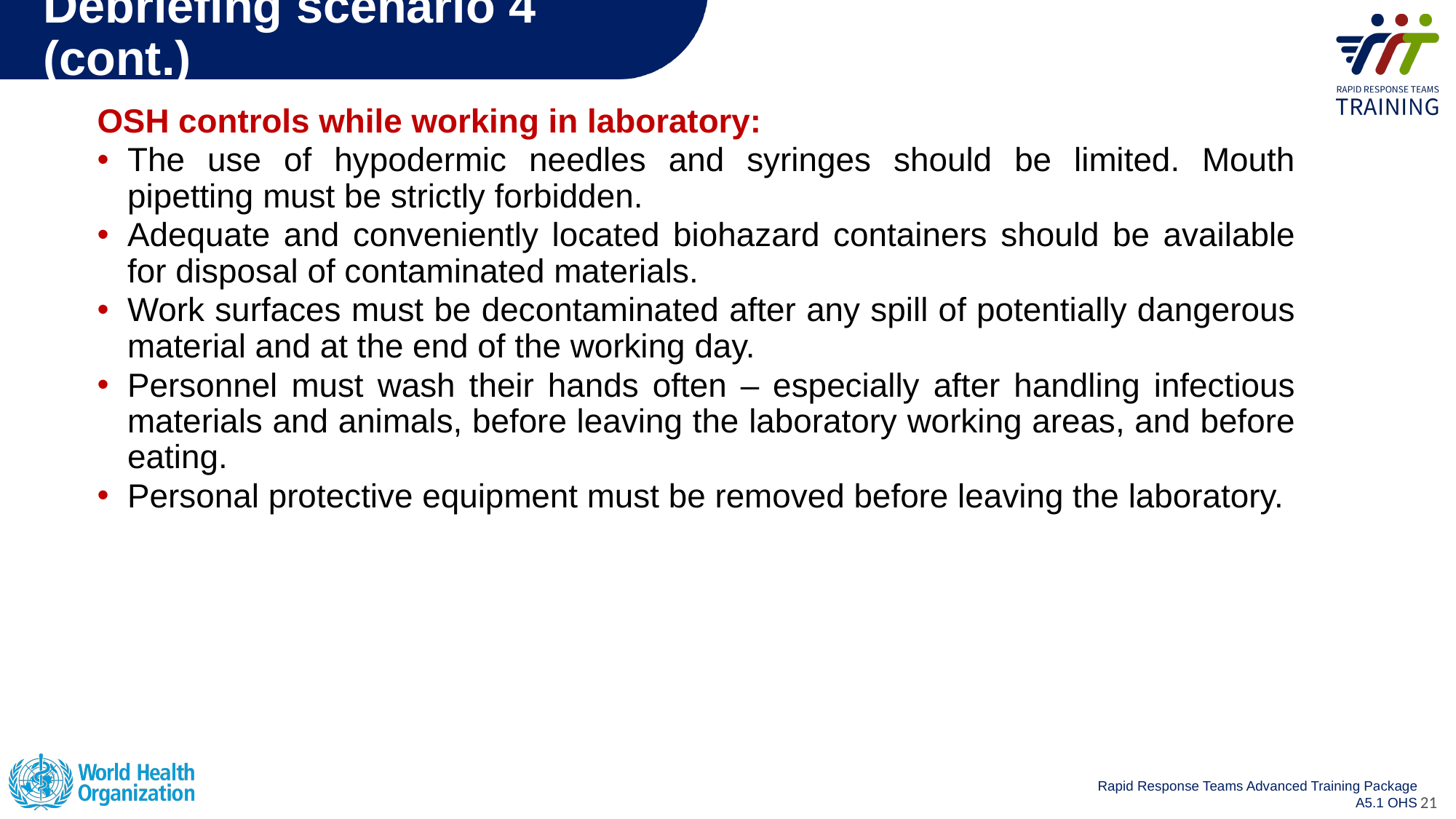

# Debriefing scenario 4 (cont.)
OSH controls while working in laboratory:
The use of hypodermic needles and syringes should be limited. Mouth pipetting must be strictly forbidden.
Adequate and conveniently located biohazard containers should be available for disposal of contaminated materials.
Work surfaces must be decontaminated after any spill of potentially dangerous material and at the end of the working day.
Personnel must wash their hands often – especially after handling infectious materials and animals, before leaving the laboratory working areas, and before eating.
Personal protective equipment must be removed before leaving the laboratory.
21